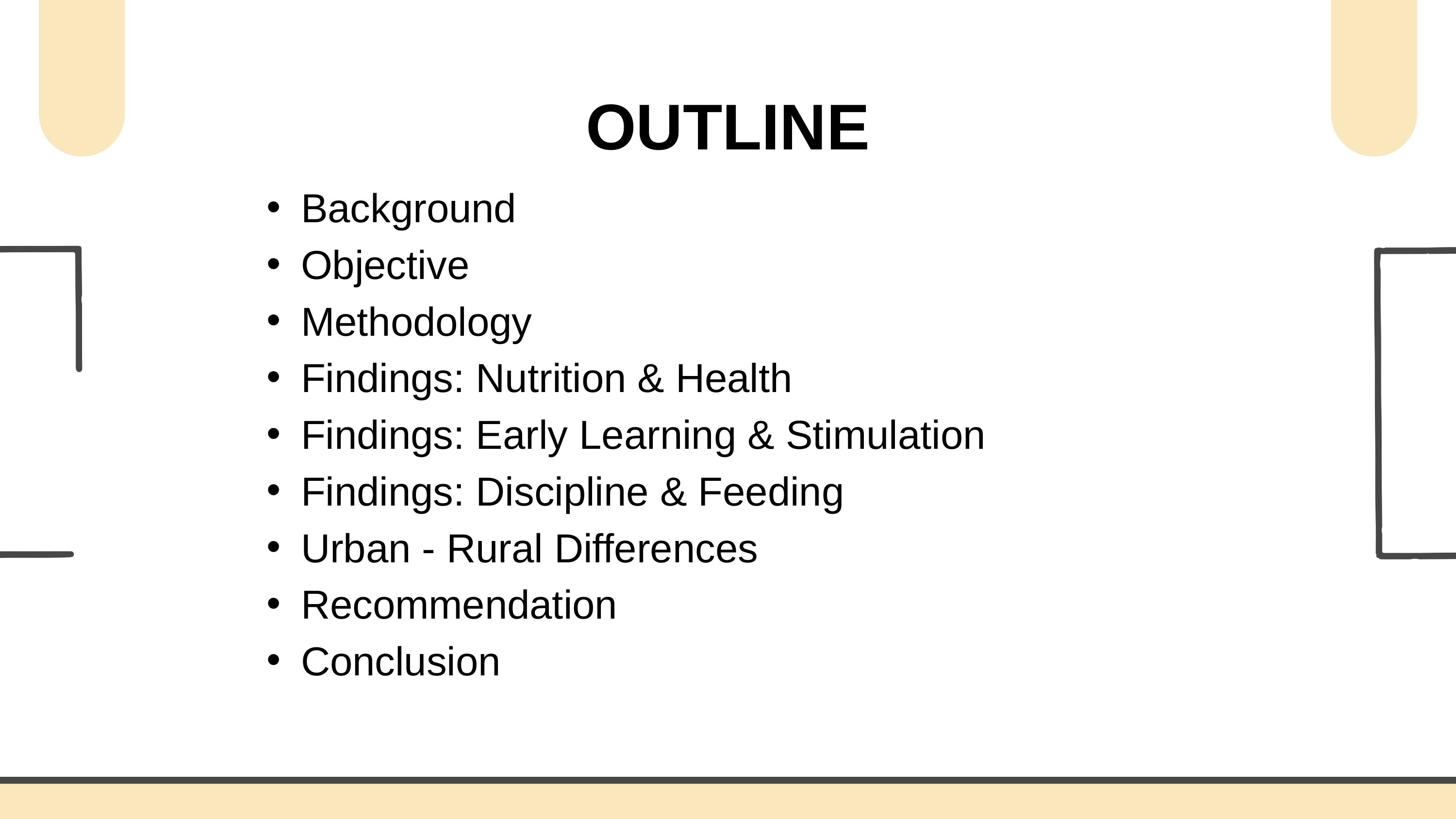

OUTLINE
Background
Objective
Methodology
Findings: Nutrition & Health
Findings: Early Learning & Stimulation
Findings: Discipline & Feeding
Urban - Rural Differences
Recommendation
Conclusion